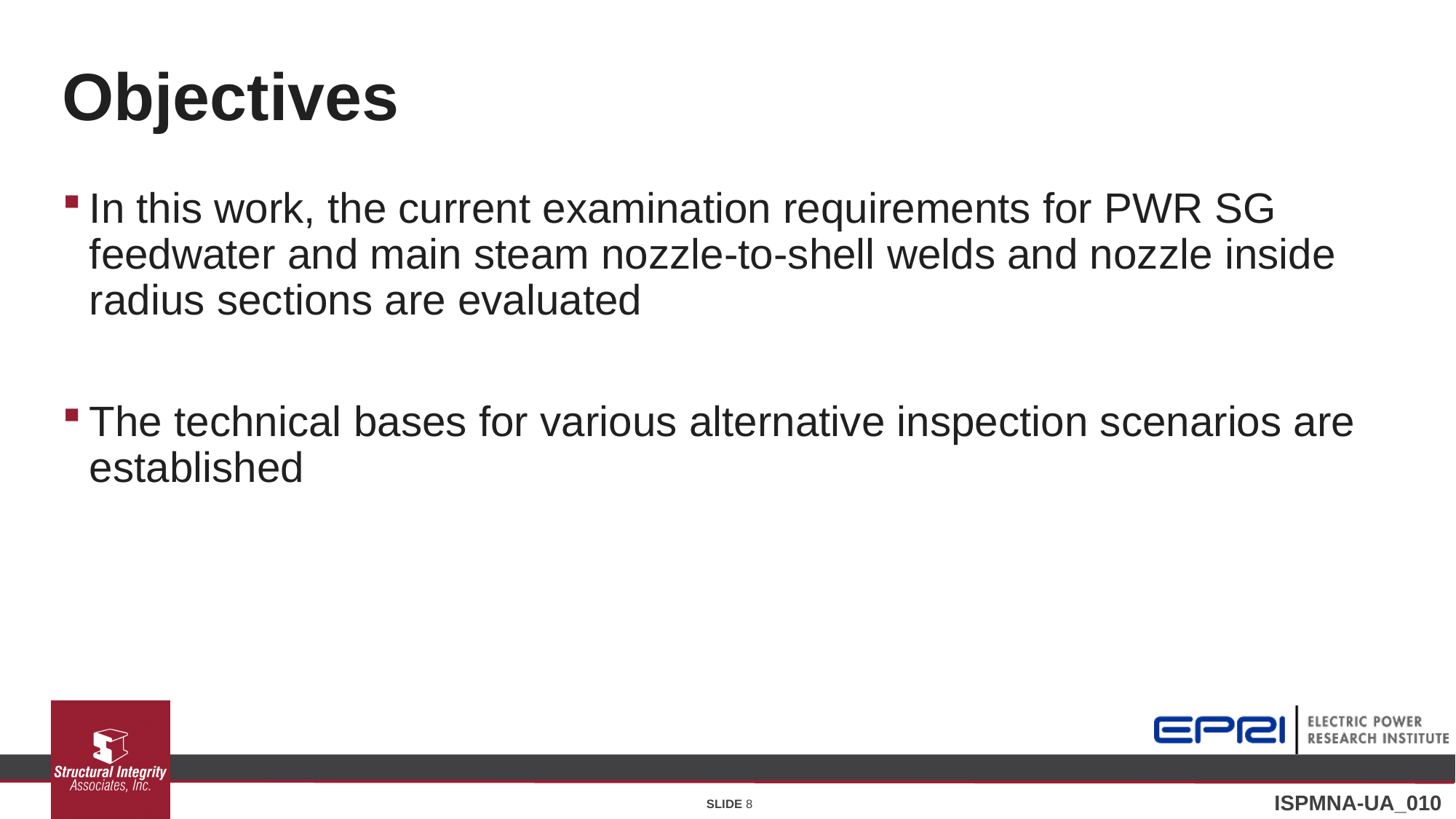

# Objectives
In this work, the current examination requirements for PWR SG feedwater and main steam nozzle-to-shell welds and nozzle inside radius sections are evaluated

The technical bases for various alternative inspection scenarios are established

SLIDE 8